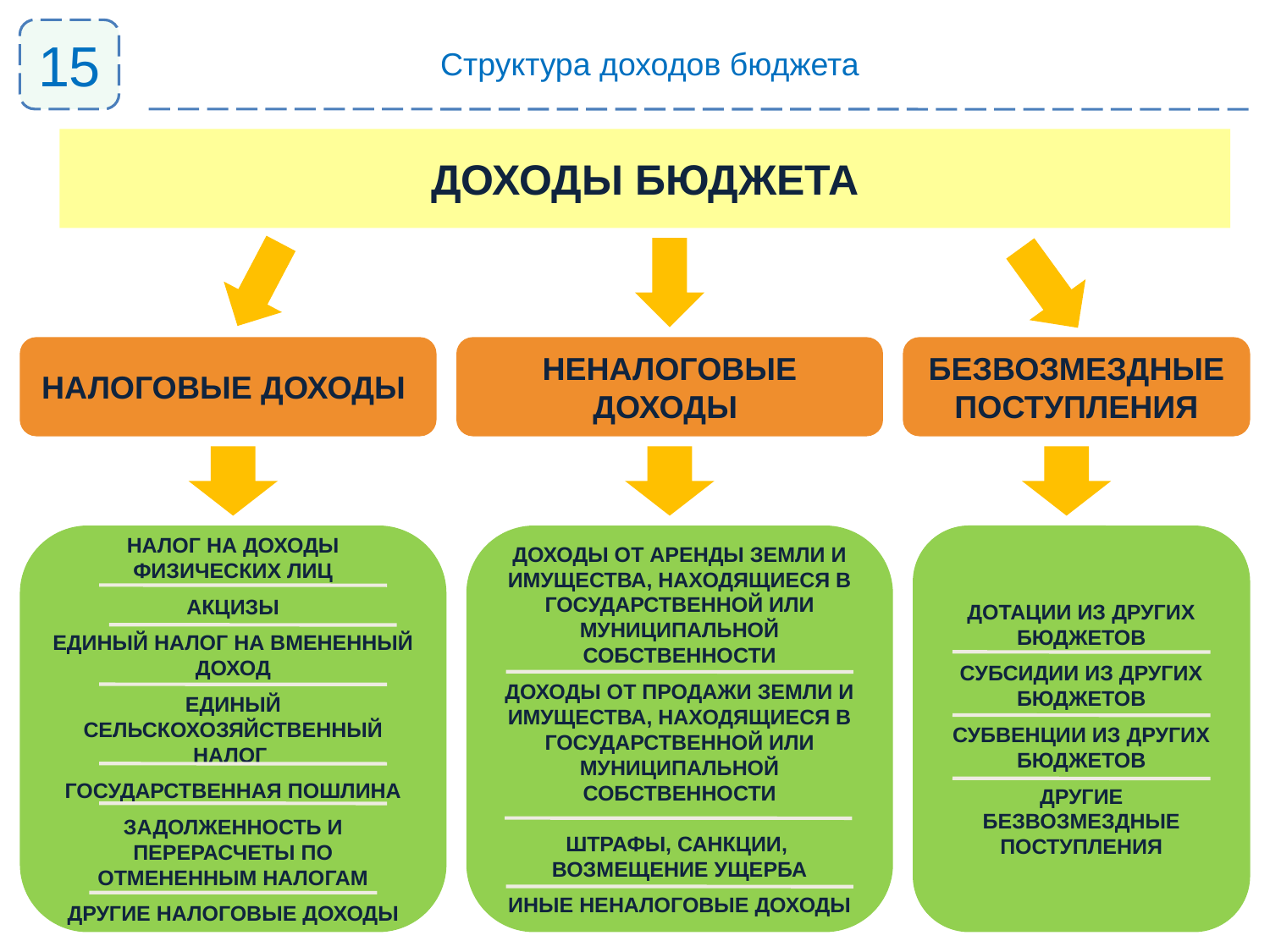

15
Структура доходов бюджета

ДОХОДЫ БЮДЖЕТА

НАЛОГОВЫЕ ДОХОДЫ
НЕНАЛОГОВЫЕ ДОХОДЫ
БЕЗВОЗМЕЗДНЫЕ ПОСТУПЛЕНИЯ

НАЛОГ НА ДОХОДЫ ФИЗИЧЕСКИХ ЛИЦ
АКЦИЗЫ
ЕДИНЫЙ НАЛОГ НА ВМЕНЕННЫЙ ДОХОД
ЕДИНЫЙ СЕЛЬСКОХОЗЯЙСТВЕННЫЙ НАЛОГ
ГОСУДАРСТВЕННАЯ ПОШЛИНА
ЗАДОЛЖЕННОСТЬ И ПЕРЕРАСЧЕТЫ ПО ОТМЕНЕННЫМ НАЛОГАМ
ДРУГИЕ НАЛОГОВЫЕ ДОХОДЫ

ДОХОДЫ ОТ АРЕНДЫ ЗЕМЛИ И ИМУЩЕСТВА, НАХОДЯЩИЕСЯ В ГОСУДАРСТВЕННОЙ ИЛИ МУНИЦИПАЛЬНОЙ СОБСТВЕННОСТИ
ДОХОДЫ ОТ ПРОДАЖИ ЗЕМЛИ И ИМУЩЕСТВА, НАХОДЯЩИЕСЯ В ГОСУДАРСТВЕННОЙ ИЛИ МУНИЦИПАЛЬНОЙ СОБСТВЕННОСТИ

ШТРАФЫ, САНКЦИИ,
ВОЗМЕЩЕНИЕ УЩЕРБА
ИНЫЕ НЕНАЛОГОВЫЕ ДОХОДЫ

ДОТАЦИИ ИЗ ДРУГИХ БЮДЖЕТОВ
СУБСИДИИ ИЗ ДРУГИХ БЮДЖЕТОВ
СУБВЕНЦИИ ИЗ ДРУГИХ БЮДЖЕТОВ
ДРУГИЕ БЕЗВОЗМЕЗДНЫЕ ПОСТУПЛЕНИЯ